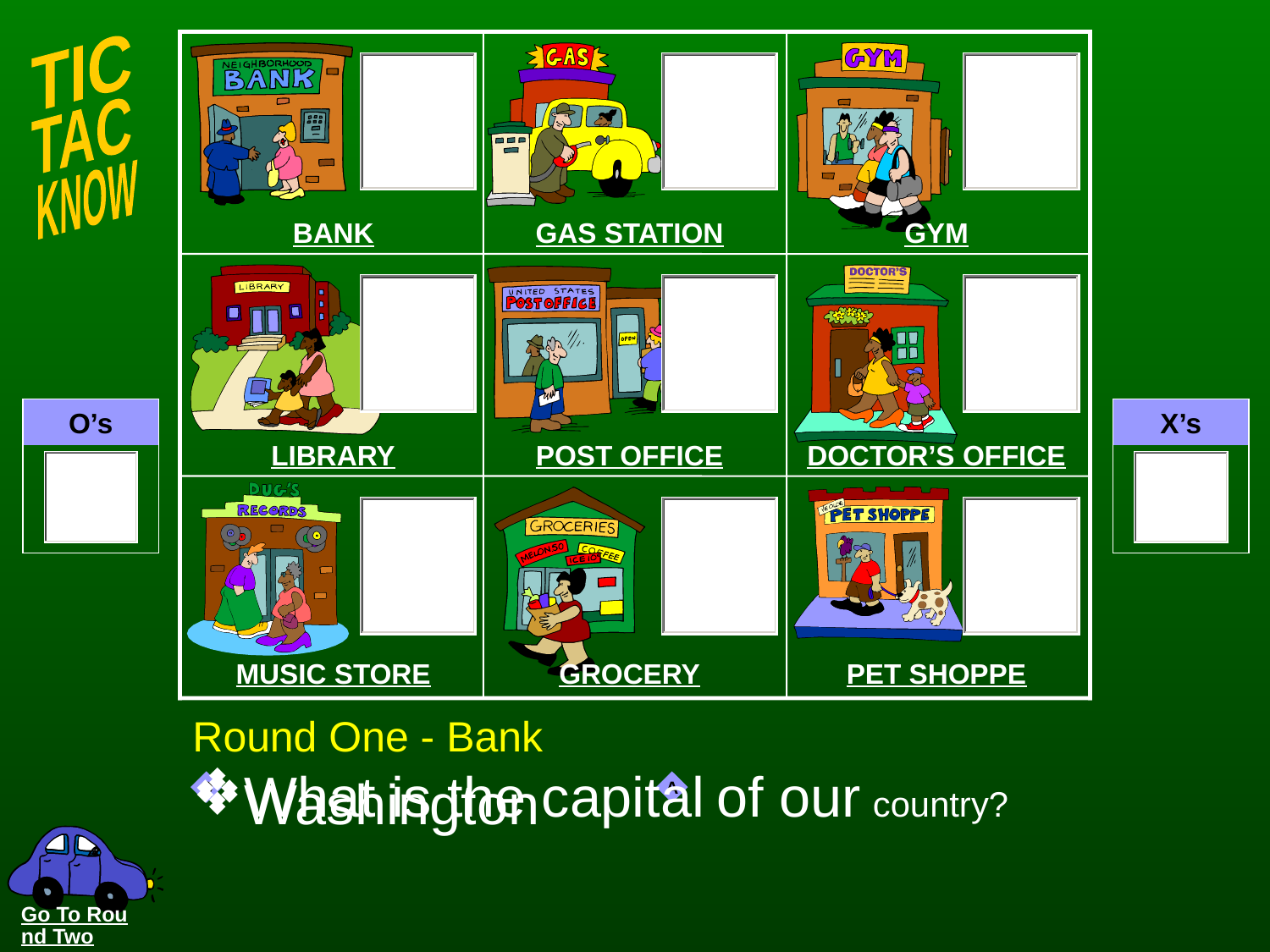

BANK
GAS STATION
GYM
LIBRARY
POST OFFICE
DOCTOR’S OFFICE
MUSIC STORE
GROCERY
PET SHOPPE
# Round One - Bank
What is the capital of our country?
Washington
Go To Round Two